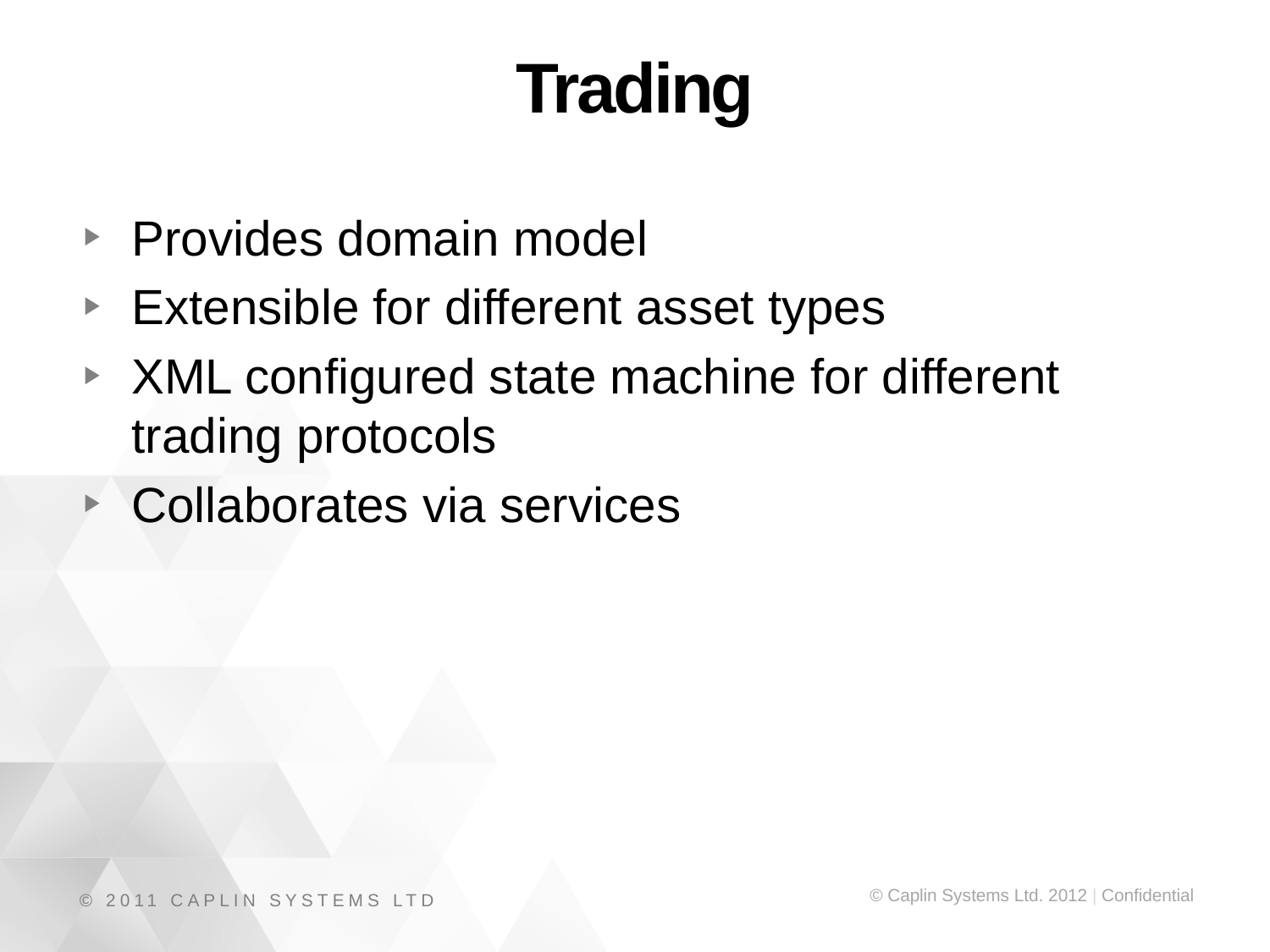

Trading
# Grid Component
Provides domain model
Extensible for different asset types
XML configured state machine for different trading protocols
Collaborates via services

© 2011 CAPLIN SYSTEMS LTD